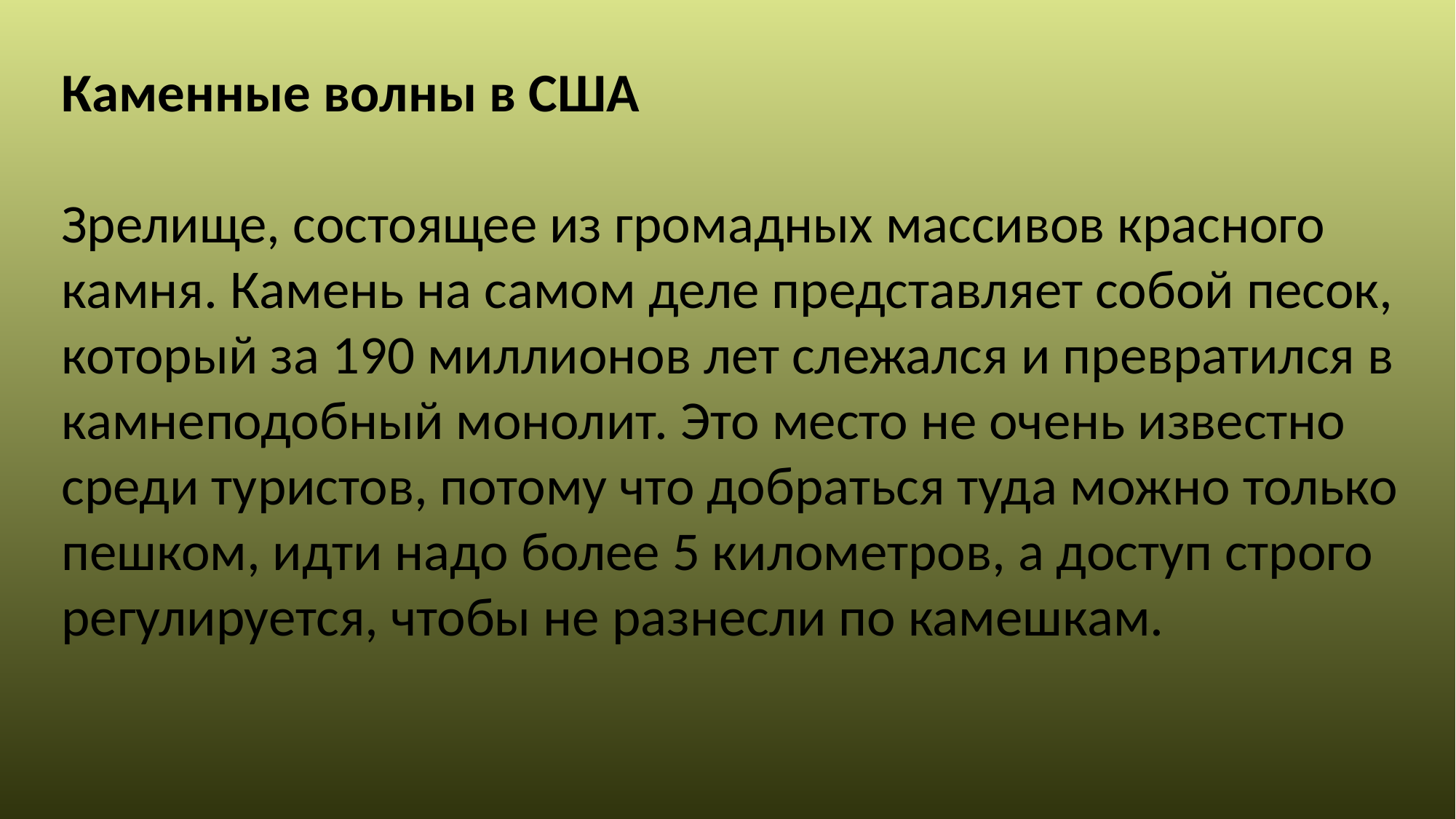

Каменные волны в США
Зрелище, состоящее из громадных массивов красного камня. Камень на самом деле представляет собой песок, который за 190 миллионов лет слежался и превратился в камнеподобный монолит. Это место не очень известно среди туристов, потому что добраться туда можно только пешком, идти надо более 5 километров, а доступ строго регулируется, чтобы не разнесли по камешкам.